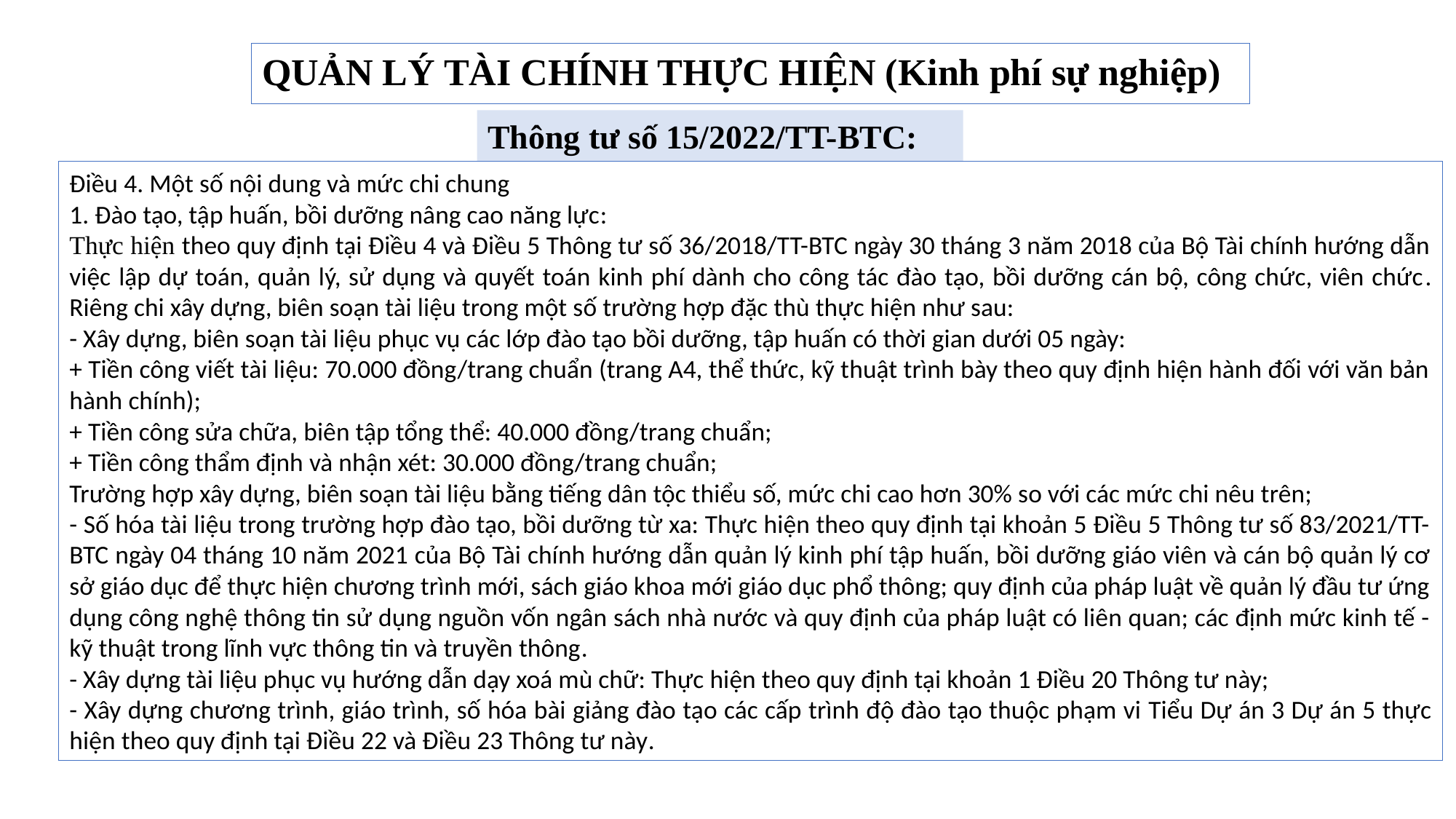

# QUẢN LÝ TÀI CHÍNH THỰC HIỆN (Kinh phí sự nghiệp)
Thông tư số 15/2022/TT-BTC:
Điều 4. Một số nội dung và mức chi chung
1. Đào tạo, tập huấn, bồi dưỡng nâng cao năng lực:
Thực hiện theo quy định tại Điều 4 và Điều 5 Thông tư số 36/2018/TT-BTC ngày 30 tháng 3 năm 2018 của Bộ Tài chính hướng dẫn việc lập dự toán, quản lý, sử dụng và quyết toán kinh phí dành cho công tác đào tạo, bồi dưỡng cán bộ, công chức, viên chức. Riêng chi xây dựng, biên soạn tài liệu trong một số trường hợp đặc thù thực hiện như sau:
- Xây dựng, biên soạn tài liệu phục vụ các lớp đào tạo bồi dưỡng, tập huấn có thời gian dưới 05 ngày:
+ Tiền công viết tài liệu: 70.000 đồng/trang chuẩn (trang A4, thể thức, kỹ thuật trình bày theo quy định hiện hành đối với văn bản hành chính);
+ Tiền công sửa chữa, biên tập tổng thể: 40.000 đồng/trang chuẩn;
+ Tiền công thẩm định và nhận xét: 30.000 đồng/trang chuẩn;
Trường hợp xây dựng, biên soạn tài liệu bằng tiếng dân tộc thiểu số, mức chi cao hơn 30% so với các mức chi nêu trên;
- Số hóa tài liệu trong trường hợp đào tạo, bồi dưỡng từ xa: Thực hiện theo quy định tại khoản 5 Điều 5 Thông tư số 83/2021/TT-BTC ngày 04 tháng 10 năm 2021 của Bộ Tài chính hướng dẫn quản lý kinh phí tập huấn, bồi dưỡng giáo viên và cán bộ quản lý cơ sở giáo dục để thực hiện chương trình mới, sách giáo khoa mới giáo dục phổ thông; quy định của pháp luật về quản lý đầu tư ứng dụng công nghệ thông tin sử dụng nguồn vốn ngân sách nhà nước và quy định của pháp luật có liên quan; các định mức kinh tế - kỹ thuật trong lĩnh vực thông tin và truyền thông.
- Xây dựng tài liệu phục vụ hướng dẫn dạy xoá mù chữ: Thực hiện theo quy định tại khoản 1 Điều 20 Thông tư này;
- Xây dựng chương trình, giáo trình, số hóa bài giảng đào tạo các cấp trình độ đào tạo thuộc phạm vi Tiểu Dự án 3 Dự án 5 thực hiện theo quy định tại Điều 22 và Điều 23 Thông tư này.